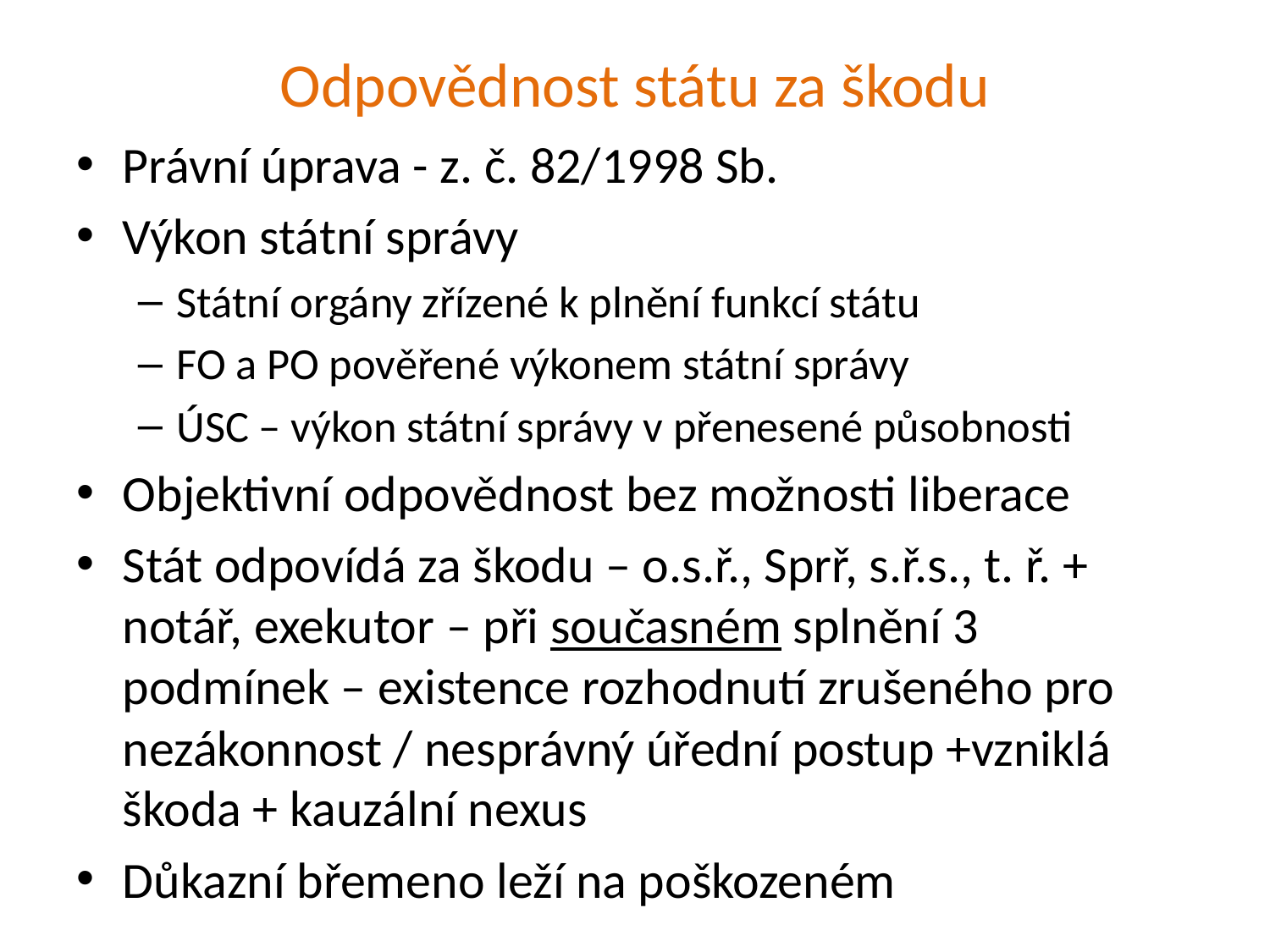

# Odpovědnost státu za škodu
Právní úprava - z. č. 82/1998 Sb.
Výkon státní správy
Státní orgány zřízené k plnění funkcí státu
FO a PO pověřené výkonem státní správy
ÚSC – výkon státní správy v přenesené působnosti
Objektivní odpovědnost bez možnosti liberace
Stát odpovídá za škodu – o.s.ř., Sprř, s.ř.s., t. ř. + notář, exekutor – při současném splnění 3 podmínek – existence rozhodnutí zrušeného pro nezákonnost / nesprávný úřední postup +vzniklá škoda + kauzální nexus
Důkazní břemeno leží na poškozeném